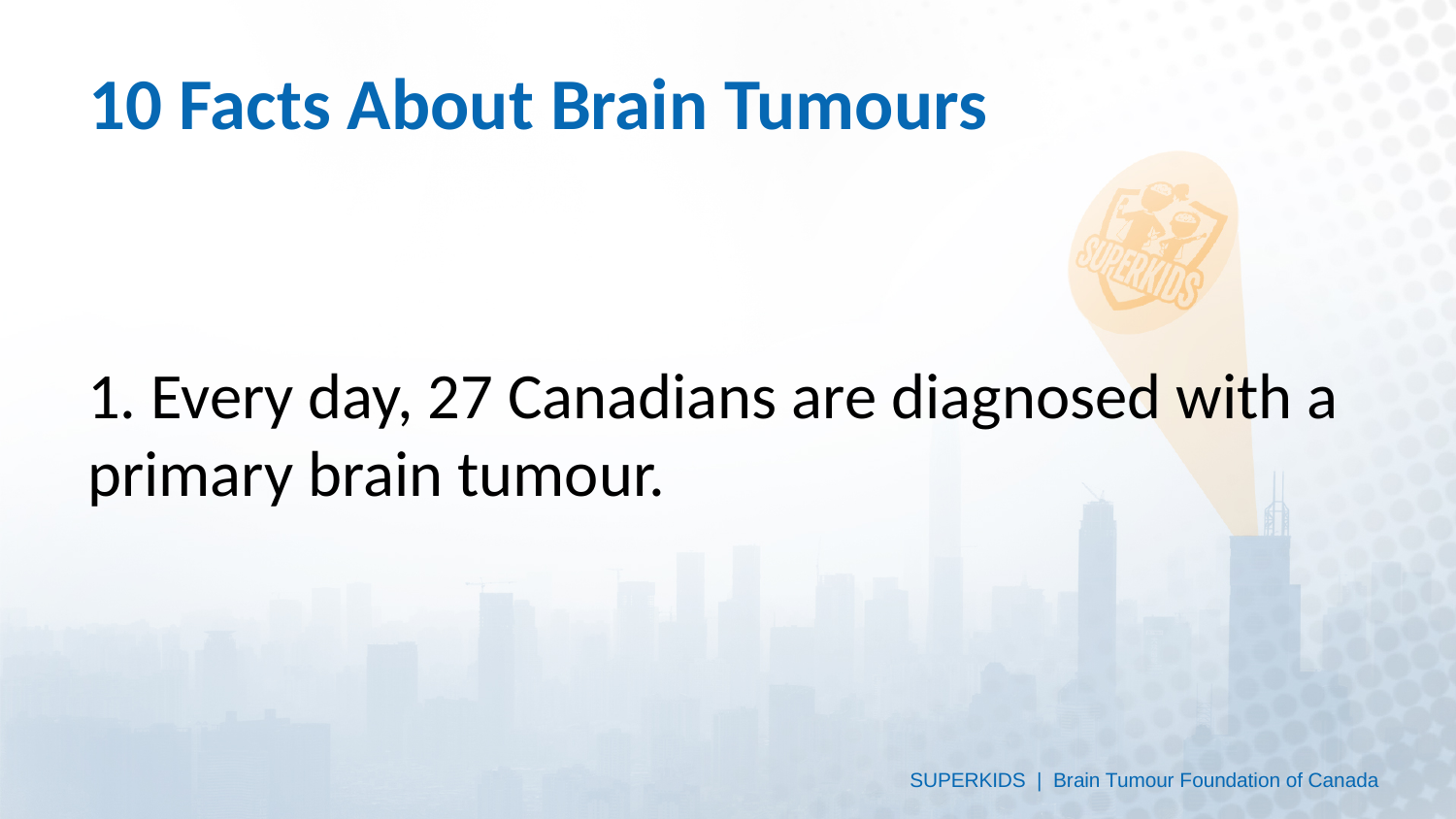

# 10 Facts About Brain Tumours
1. Every day, 27 Canadians are diagnosed with a primary brain tumour.